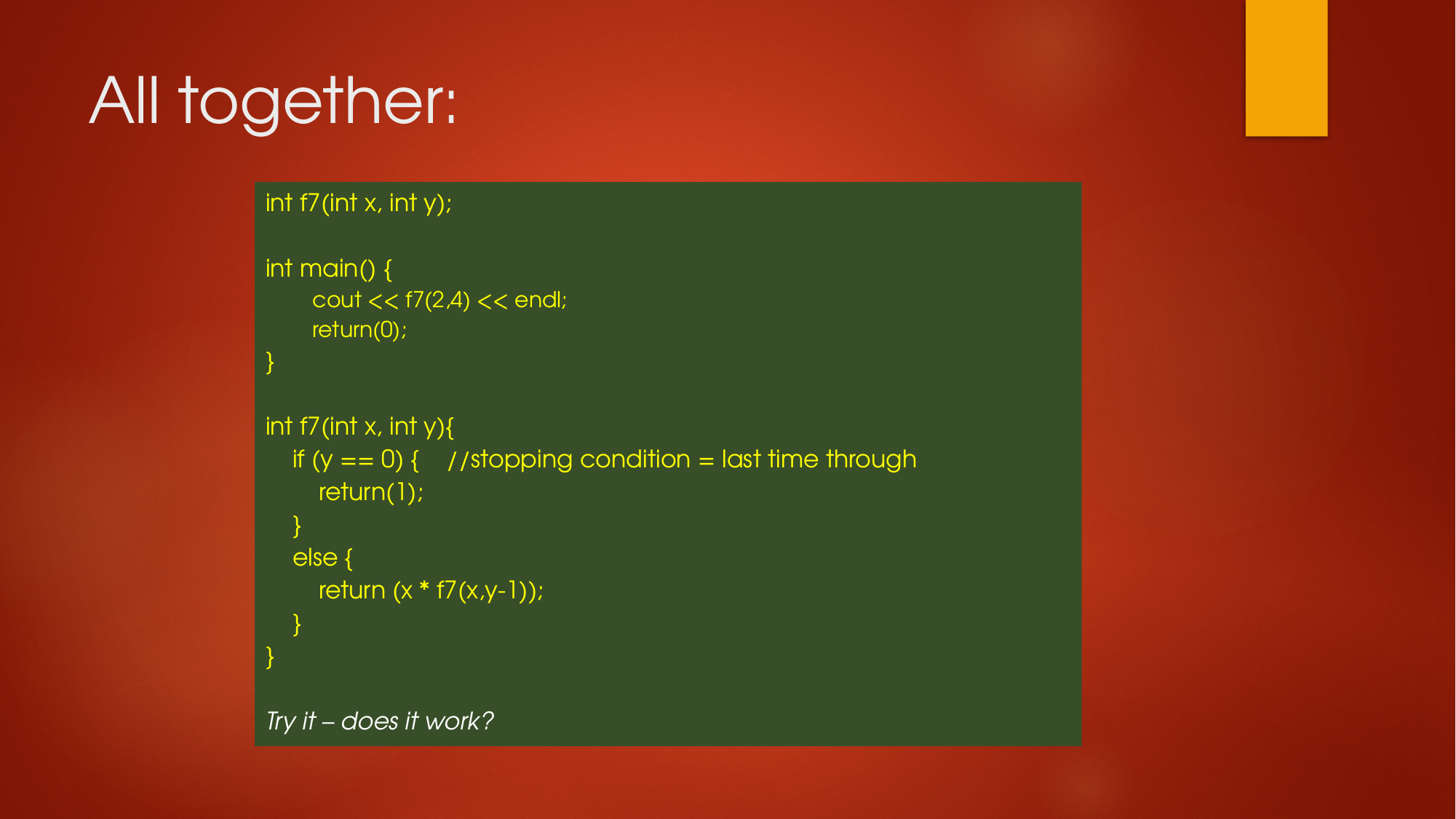

# All together:
int f7(int x, int y);

int main() {
cout << f7(2,4) << endl;
return(0);
}

int f7(int x, int y){
    if (y == 0) {    //stopping condition = last time through
        return(1);
    }
    else {
        return (x * f7(x,y-1));
    }
}

Try it – does it work?